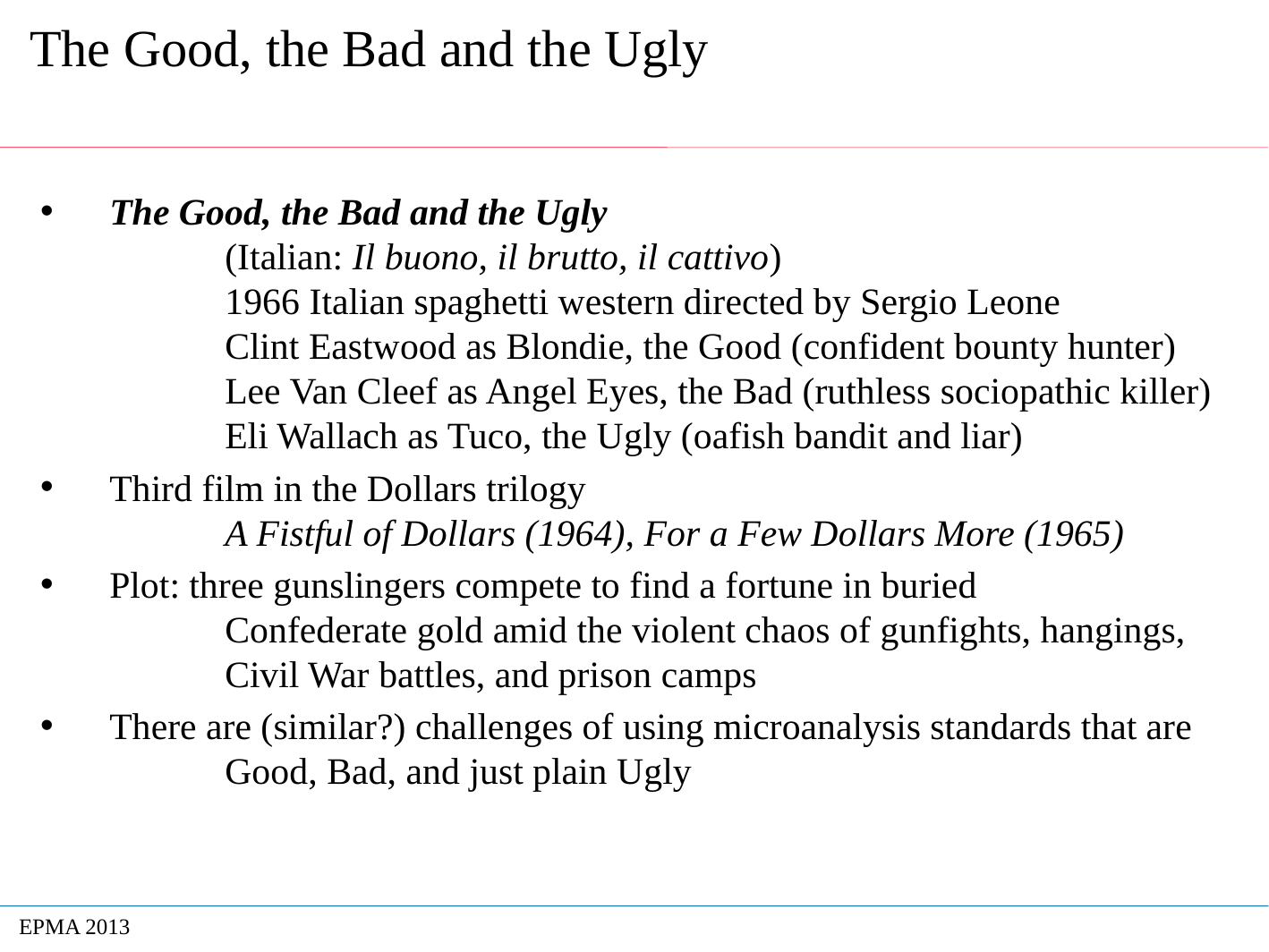

# The Good, the Bad and the Ugly
  The Good, the Bad and the Ugly
	(Italian: Il buono, il brutto, il cattivo)
	1966 Italian spaghetti western directed by Sergio Leone
	Clint Eastwood as Blondie, the Good (confident bounty hunter)
	Lee Van Cleef as Angel Eyes, the Bad (ruthless sociopathic killer)
	Eli Wallach as Tuco, the Ugly (oafish bandit and liar)
  Third film in the Dollars trilogy
	A Fistful of Dollars (1964), For a Few Dollars More (1965)
  Plot: three gunslingers compete to find a fortune in buried
	Confederate gold amid the violent chaos of gunfights, hangings,
	Civil War battles, and prison camps
  There are (similar?) challenges of using microanalysis standards that are
	Good, Bad, and just plain Ugly
EPMA 2013